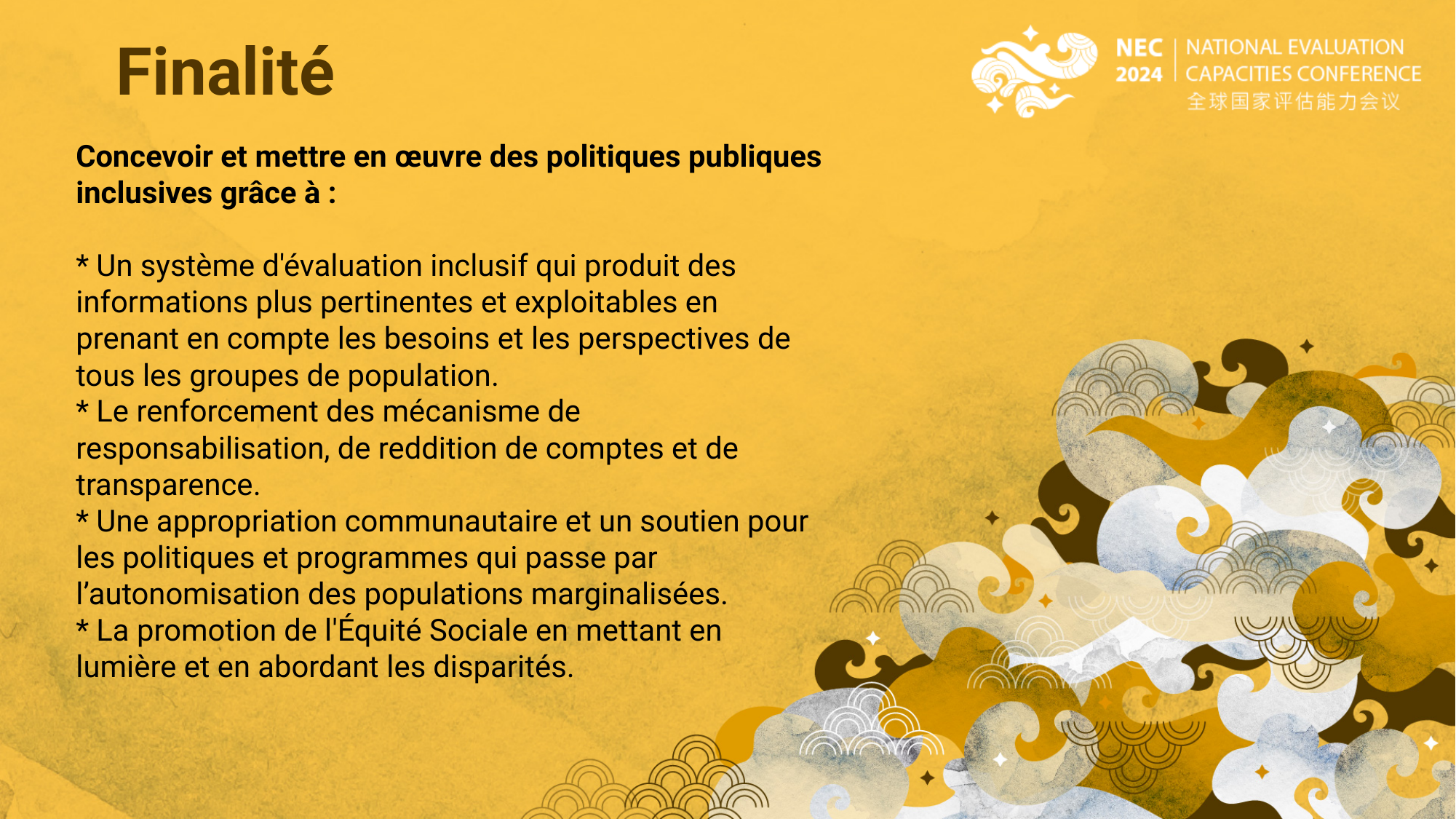

# Finalité
Concevoir et mettre en œuvre des politiques publiques inclusives grâce à :

* Un système d'évaluation inclusif qui produit des informations plus pertinentes et exploitables en prenant en compte les besoins et les perspectives de tous les groupes de population.
* Le renforcement des mécanisme de responsabilisation, de reddition de comptes et de transparence.
* Une appropriation communautaire et un soutien pour les politiques et programmes qui passe par l’autonomisation des populations marginalisées.
* La promotion de l'Équité Sociale en mettant en lumière et en abordant les disparités.